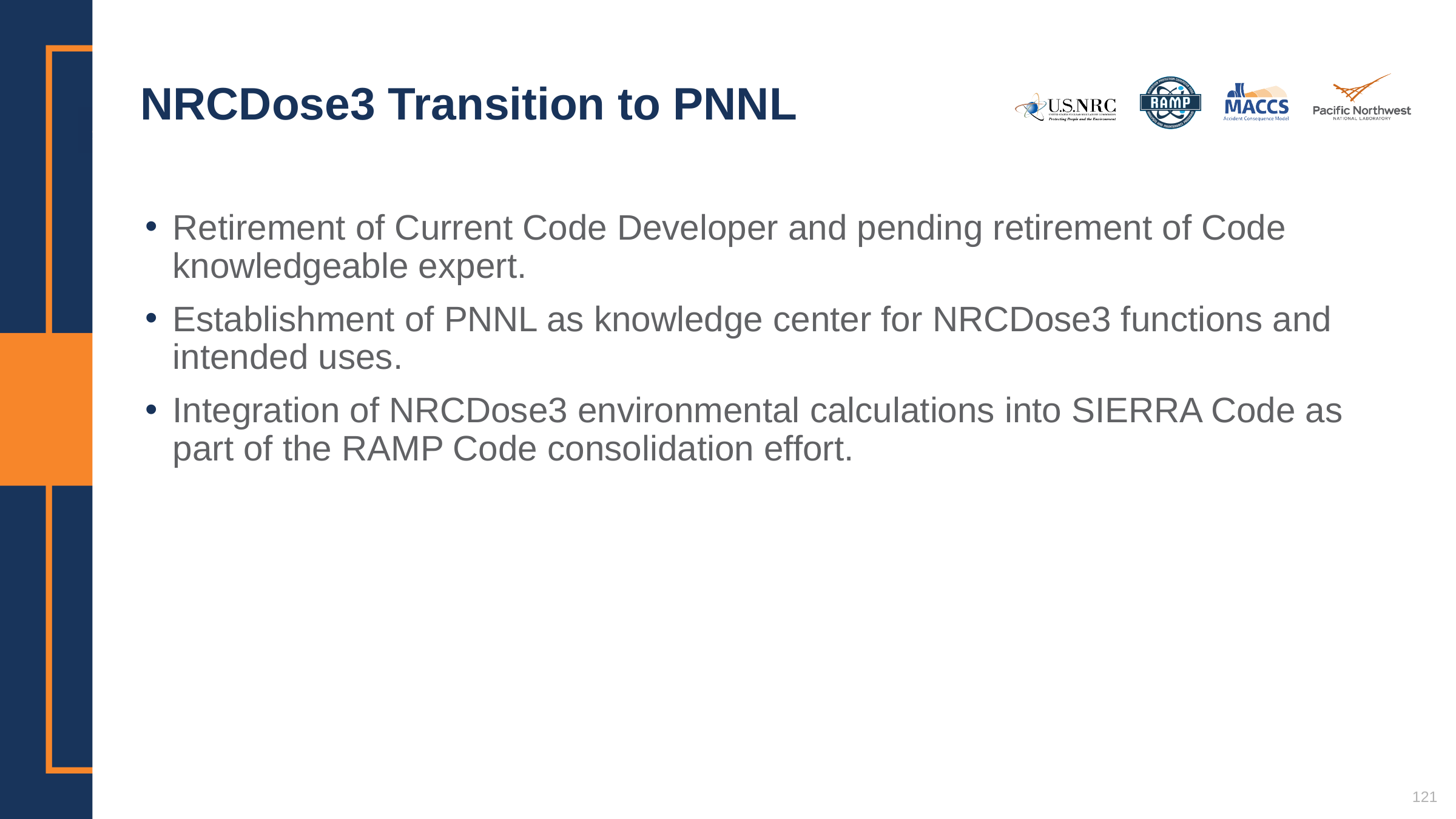

# NRCDose3 Transition to PNNL
Retirement of Current Code Developer and pending retirement of Code knowledgeable expert.
Establishment of PNNL as knowledge center for NRCDose3 functions and intended uses.
Integration of NRCDose3 environmental calculations into SIERRA Code as part of the RAMP Code consolidation effort.
121